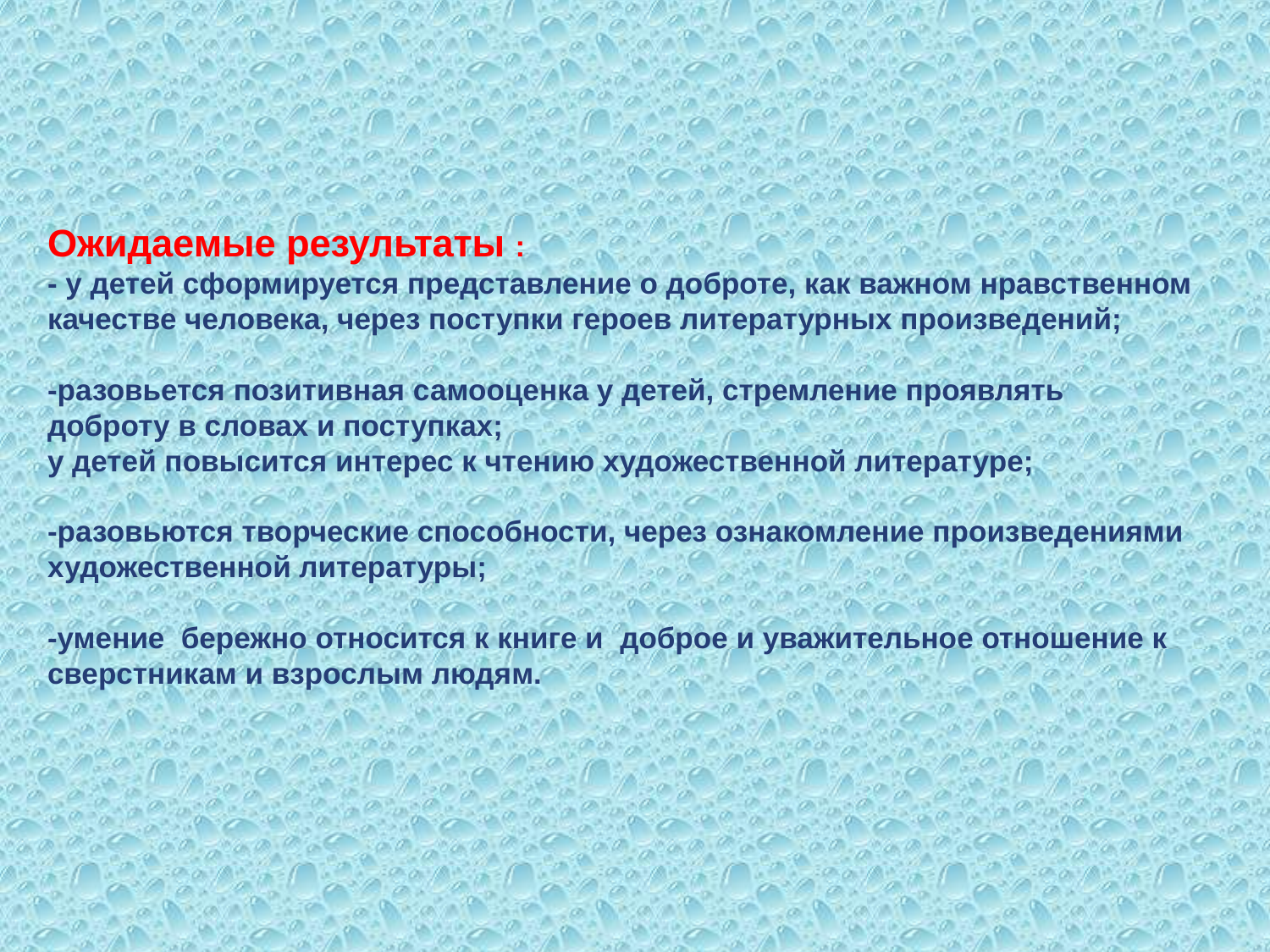

# Ожидаемые результаты : - у детей сформируется представление о доброте, как важном нравственном качестве человека, через поступки героев литературных произведений; -разовьется позитивная самооценка у детей, стремление проявлять доброту в словах и поступках; у детей повысится интерес к чтению художественной литературе; -разовьются творческие способности, через ознакомление произведениями художественной литературы; -умение  бережно относится к книге и  доброе и уважительное отношение к сверстникам и взрослым людям.